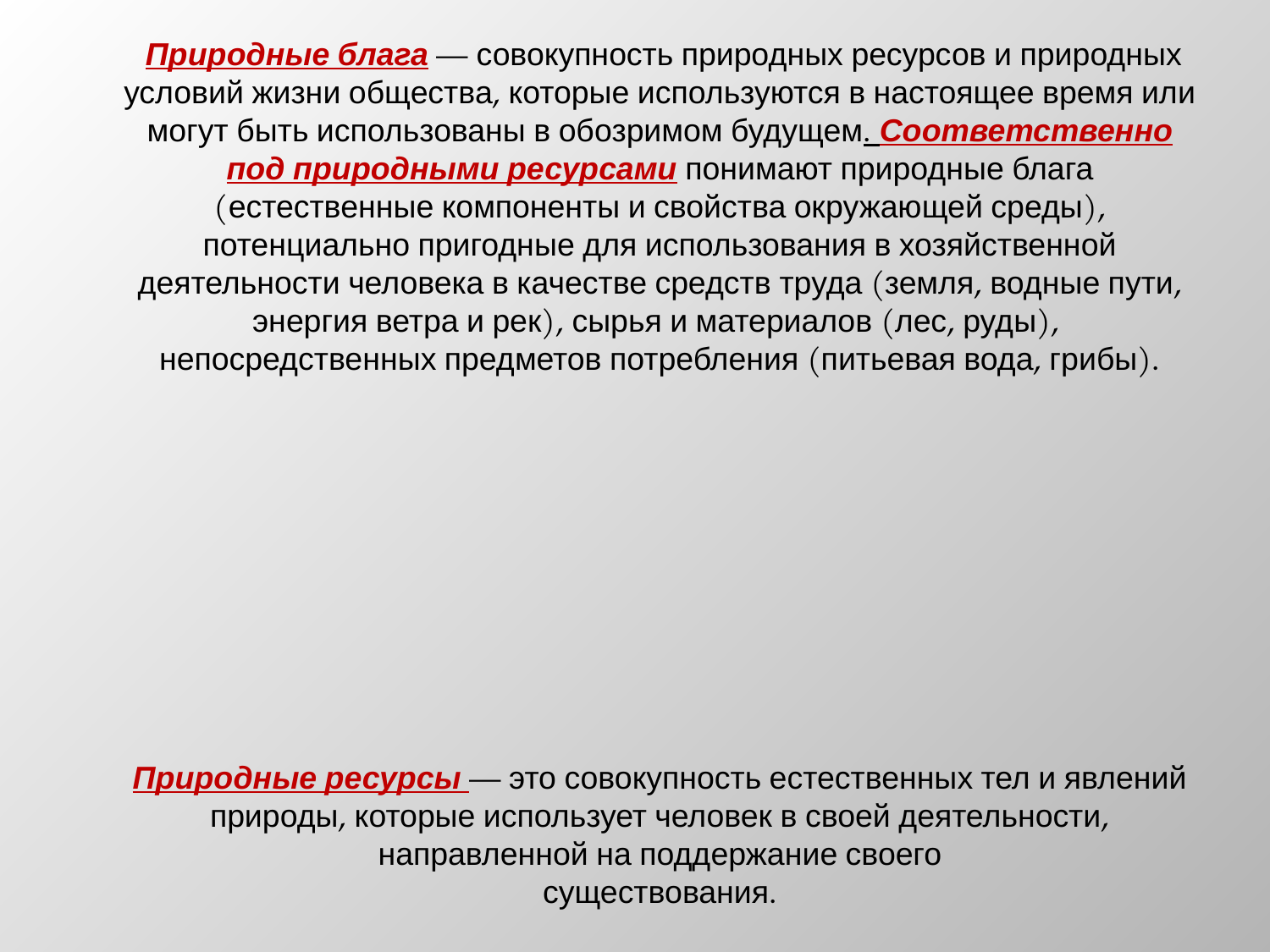

Природные блага — совокупность природных ресурсов и природных условий жизни общества, которые используются в настоящее время или могут быть использованы в обозримом будущем. Соответственно под природными ресурсами понимают природные блага (естественные компоненты и свойства окружающей среды), потенциально пригодные для использования в хозяйственной деятельности человека в качестве средств труда (земля, водные пути, энергия ветра и рек), сырья и материалов (лес, руды),  непосредственных предметов потребления (питьевая вода, грибы).

Природные ресурсы — это совокупность естественных тел и явлений природы, которые использует человек в своей деятельности, направленной на поддержание своего
существования.